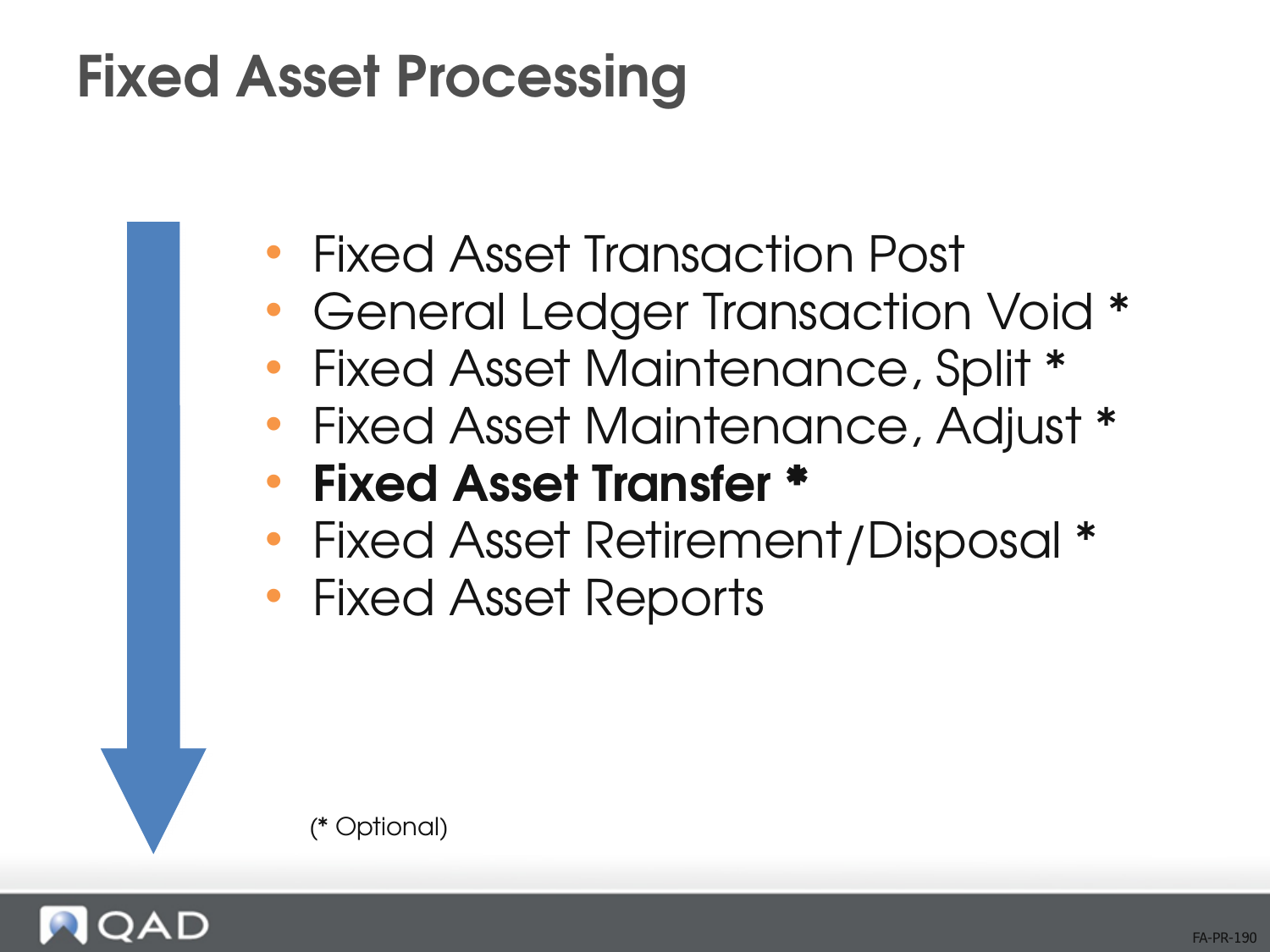

# Fixed Asset Processing
Fixed Asset Transaction Post
General Ledger Transaction Void *
Fixed Asset Maintenance, Split *
Fixed Asset Maintenance, Adjust *
Fixed Asset Transfer *
Fixed Asset Retirement/Disposal *
Fixed Asset Reports

(* Optional)
FA-PR-190